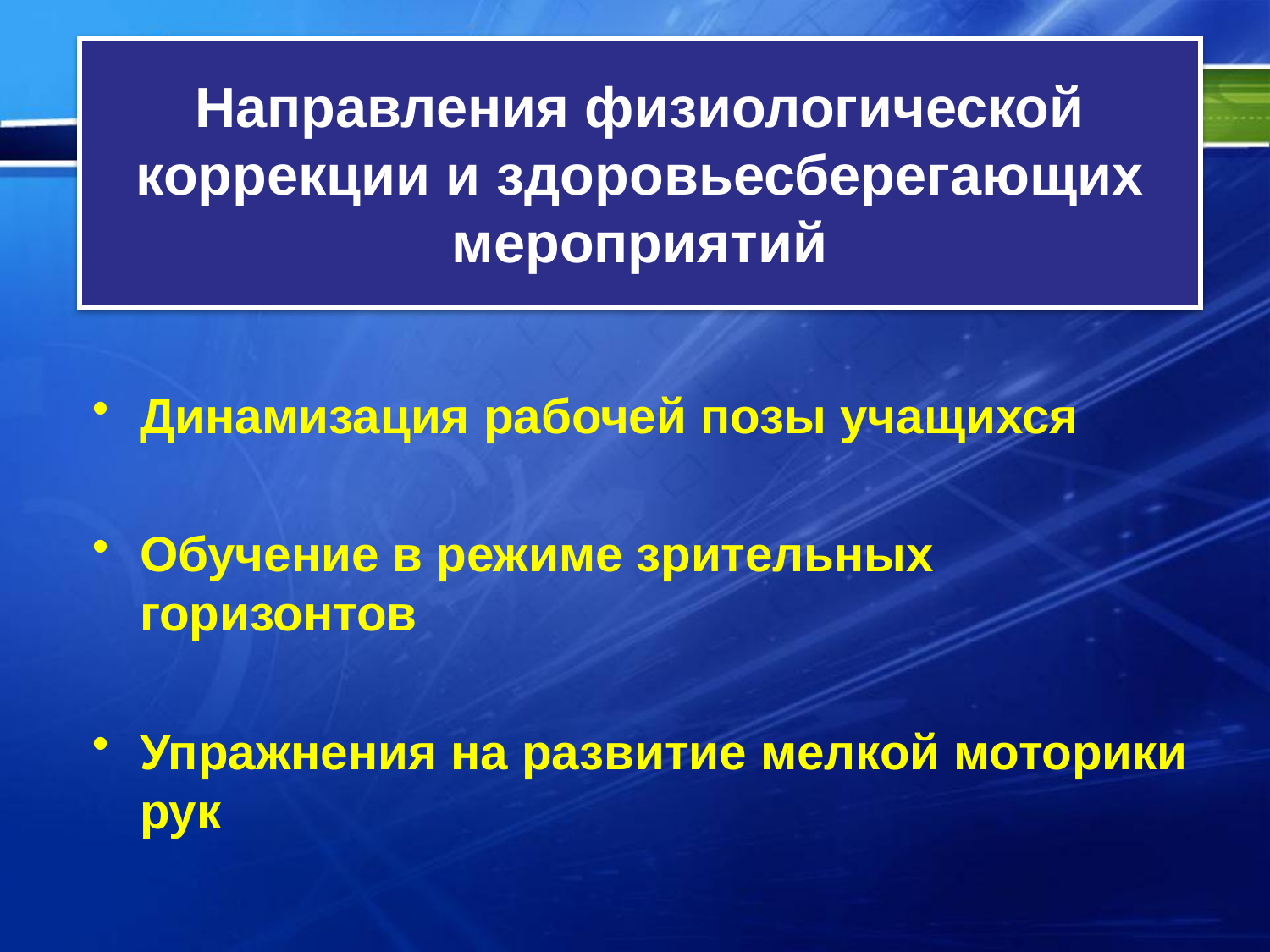

# Направления физиологической коррекции и здоровьесберегающих мероприятий

Динамизация рабочей позы учащихся

Обучение в режиме зрительных горизонтов

Упражнения на развитие мелкой моторики рук